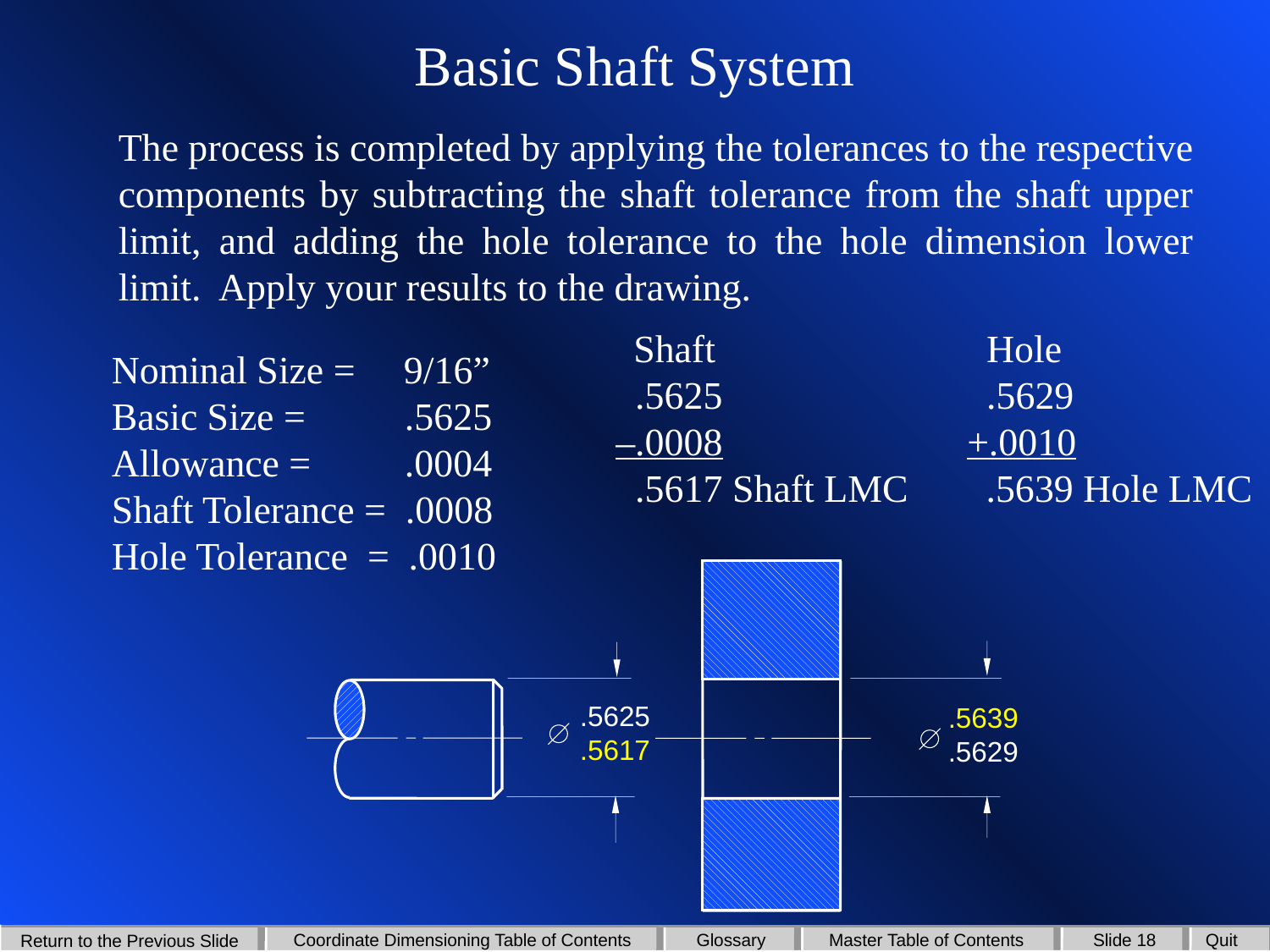

# Basic Shaft System
The process is completed by applying the tolerances to the respective components by subtracting the shaft tolerance from the shaft upper limit, and adding the hole tolerance to the hole dimension lower limit.  Apply your results to the drawing.
  Shaft		            Hole
  .5625		            .5629
–.0008		          +.0010
  .5617 Shaft LMC        .5639 Hole LMC
Nominal Size =     9/16”
Basic Size =	    .5625
Allowance =	    .0004
Shaft Tolerance =  .0008
Hole Tolerance  =  .0010

.5625
.5617
.5639
.5629